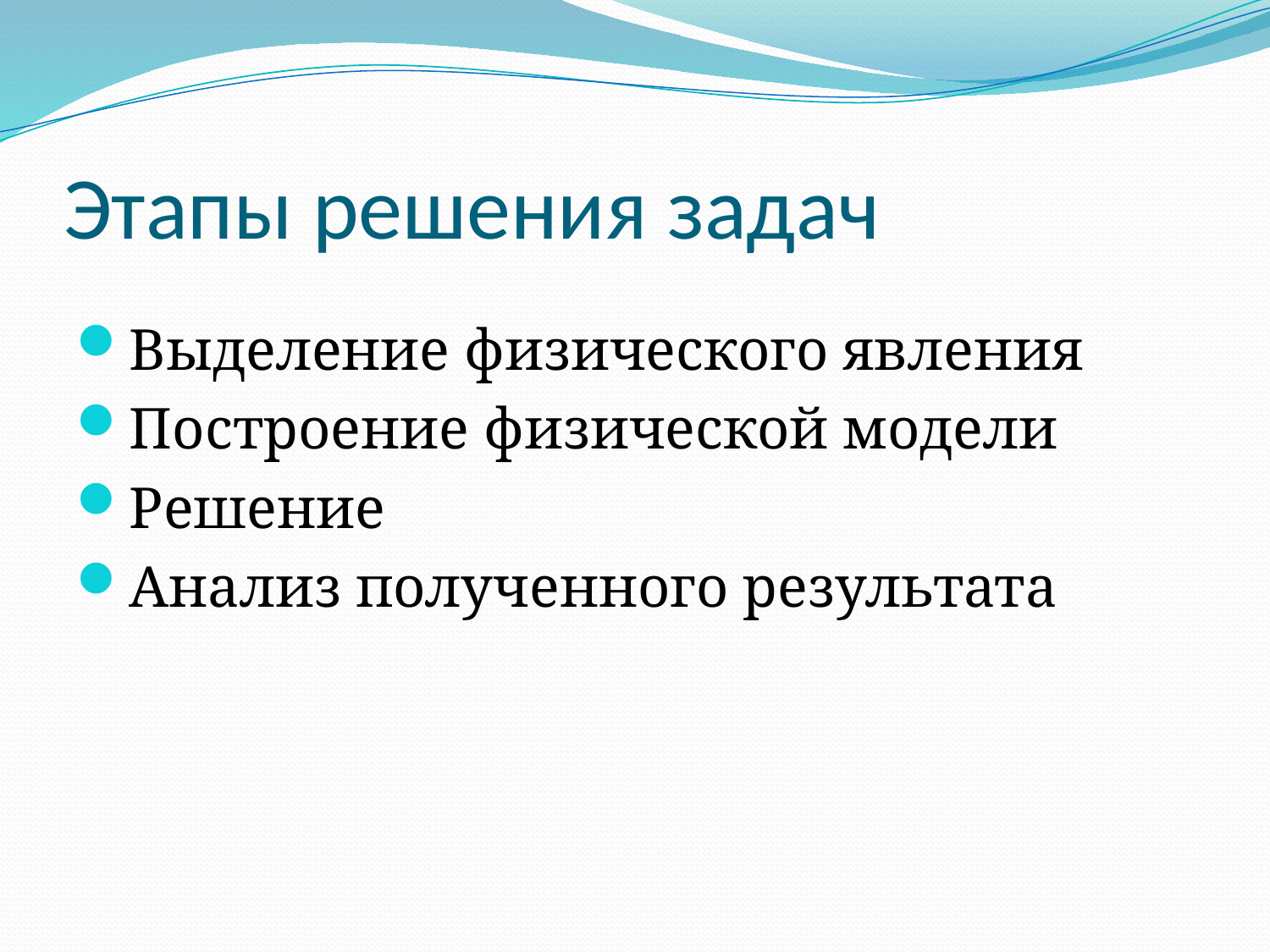

# Этапы решения задач
Выделение физического явления
Построение физической модели
Решение
Анализ полученного результата